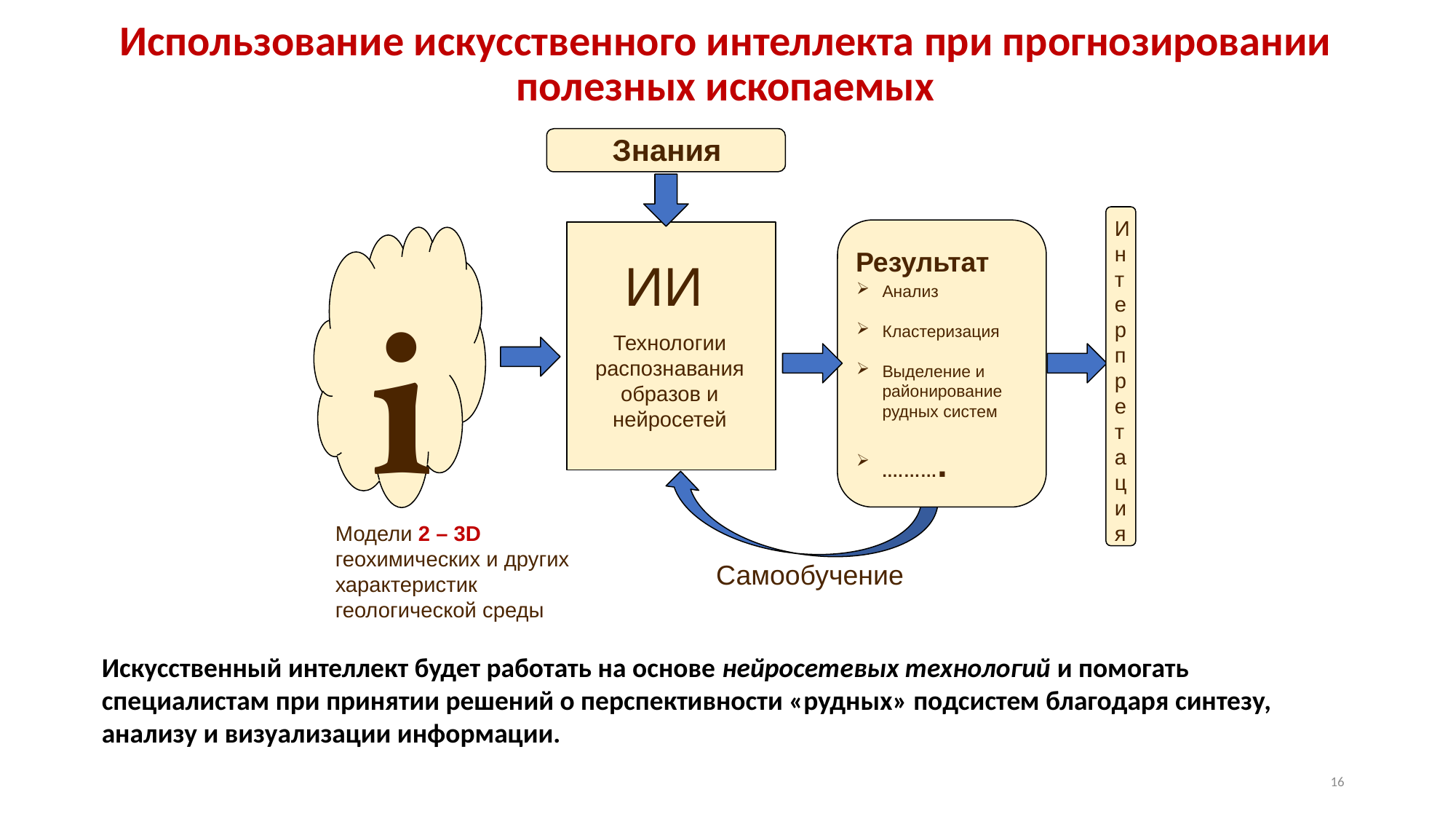

# Использование искуcственного интеллекта при прогнозировании полезных ископаемых
Знания

Интерпретация

Результат
ИИ
i
Анализ

Кластеризация

Выделение и районирование рудных систем

.……….
Технологии распознавания образов и нейросетей

Модели 2 – 3D геохимических и других характеристик геологической среды
Самообучение
Искусственный интеллект будет работать на основе нейросетевых технологий и помогать специалистам при принятии решений о перспективности «рудных» подсистем благодаря синтезу, анализу и визуализации информации.
16